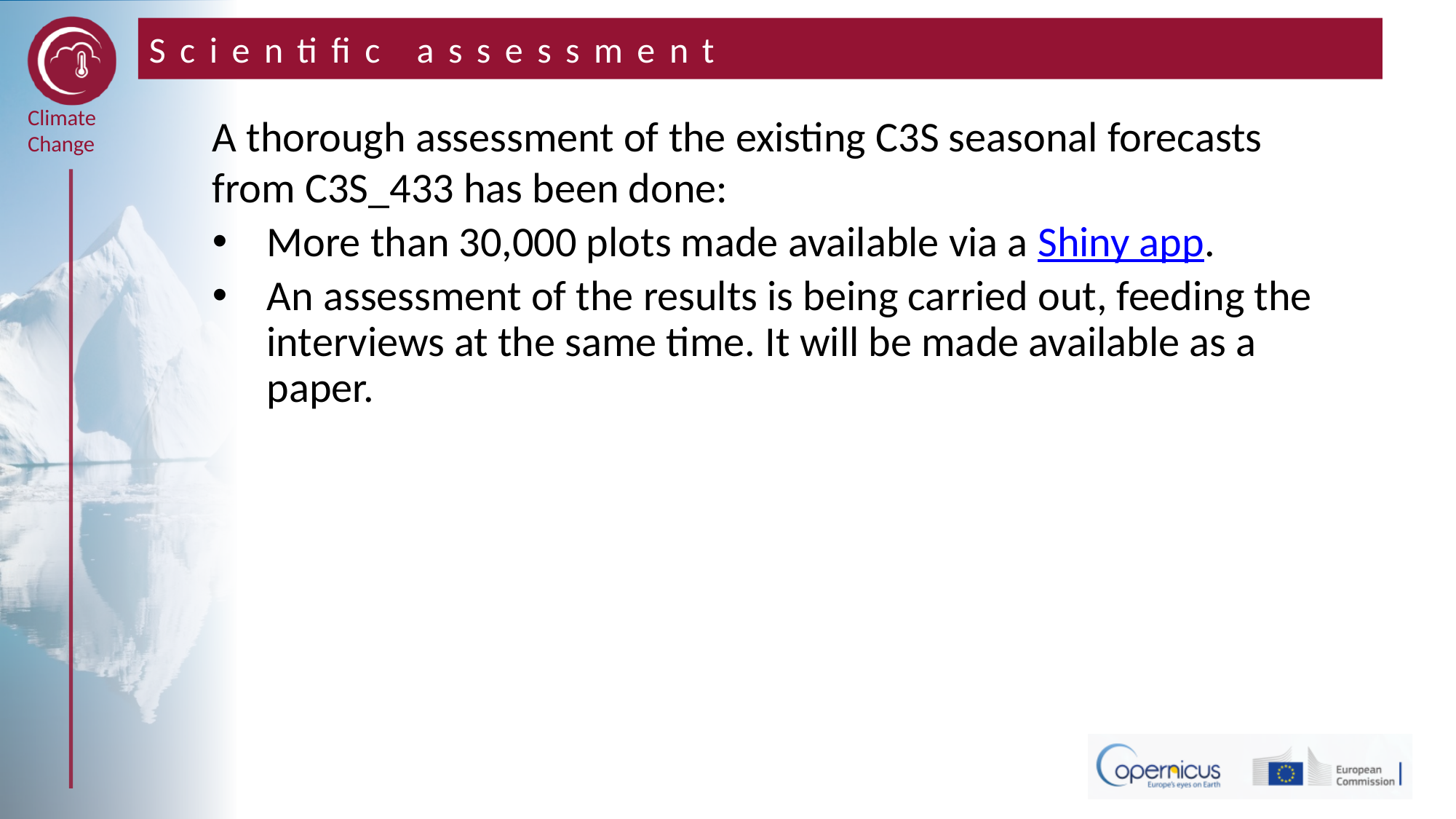

# Scientific assessment
A thorough assessment of the existing C3S seasonal forecasts from C3S_433 has been done:
More than 30,000 plots made available via a Shiny app.
An assessment of the results is being carried out, feeding the interviews at the same time. It will be made available as a paper.